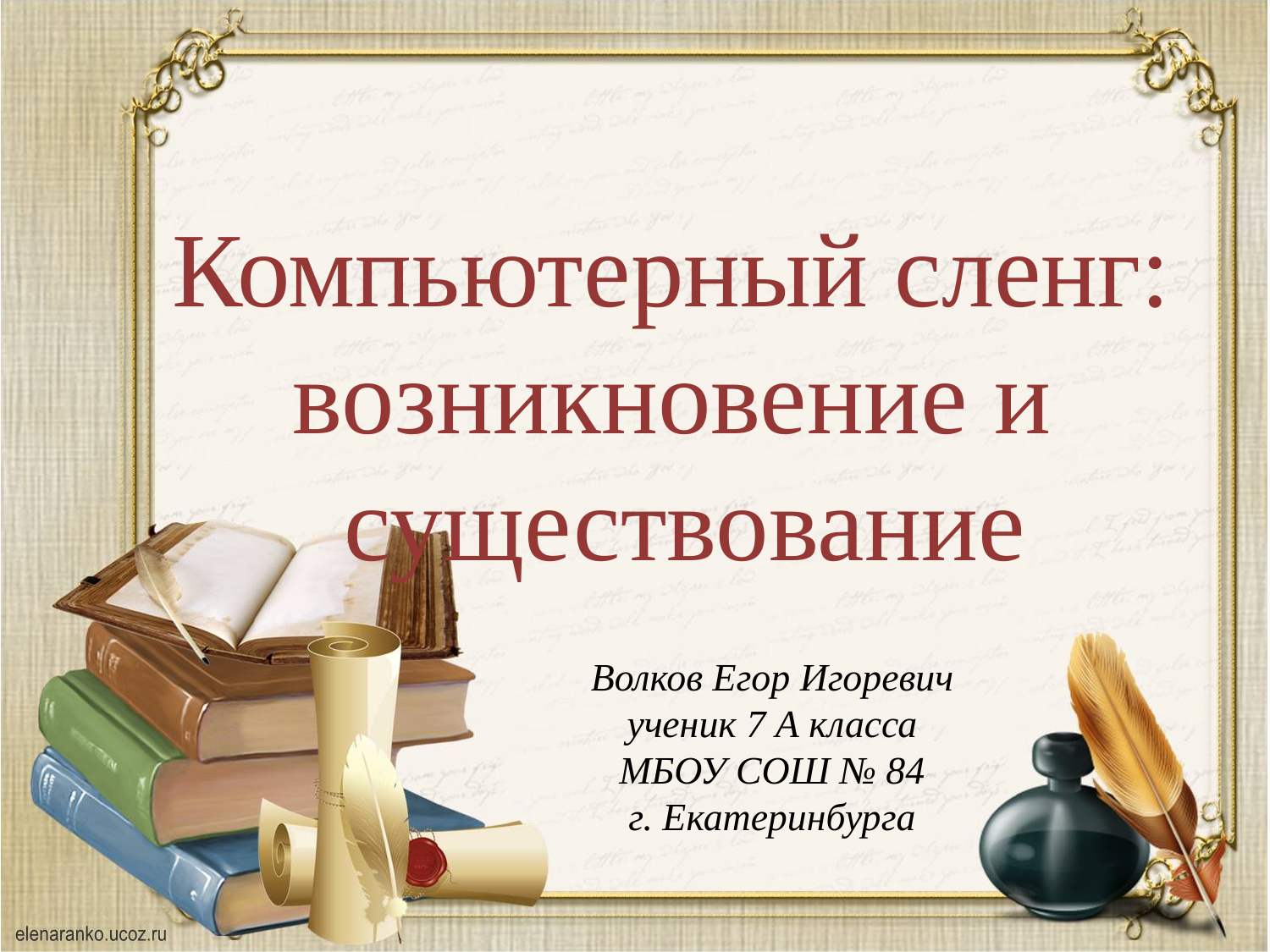

Компьютерный сленг:
возникновение и
существование
Волков Егор Игоревич
ученик 7 А класса
МБОУ СОШ № 84
г. Екатеринбурга